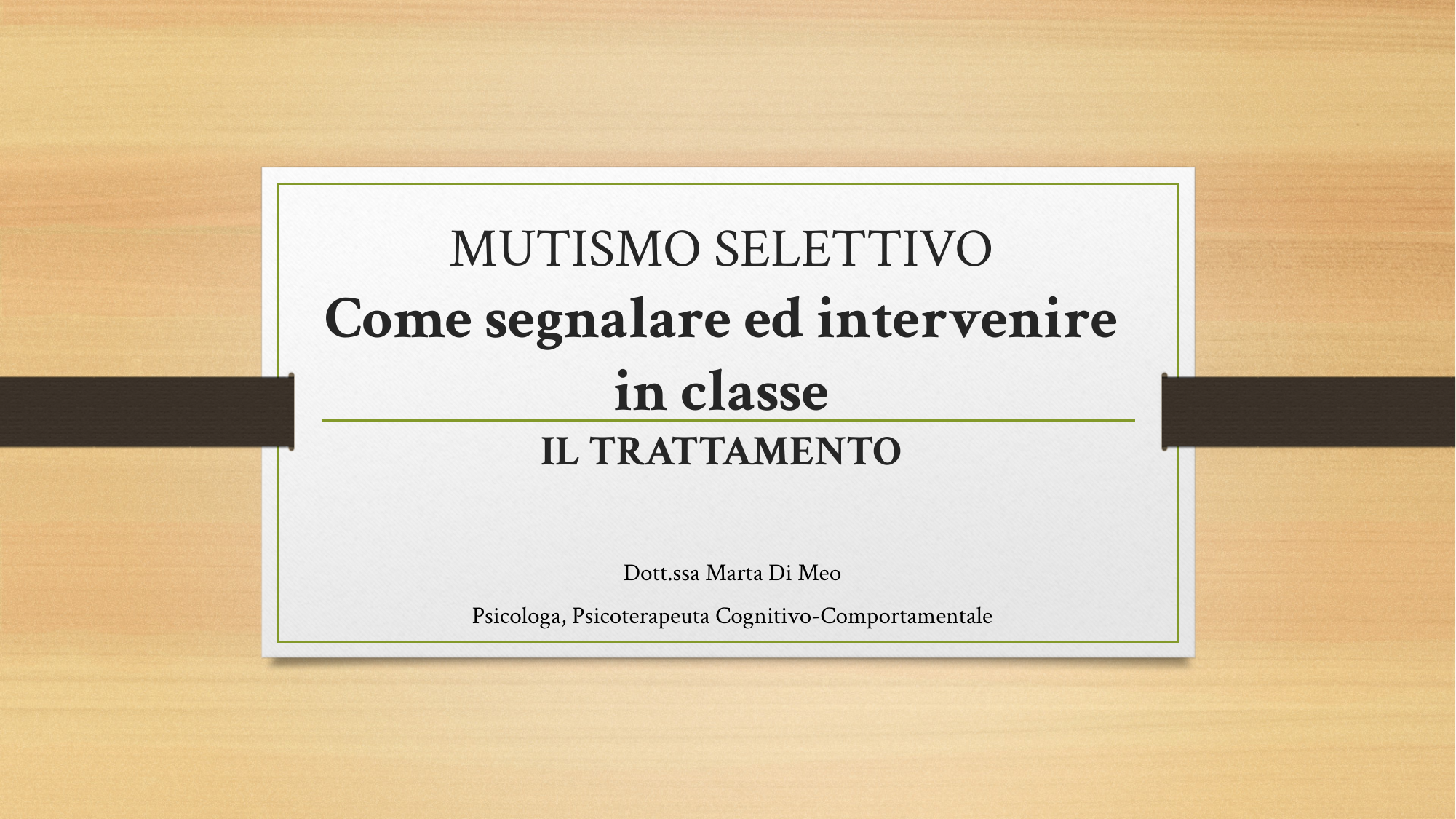

# MUTISMO SELETTIVO Come segnalare ed intervenire in classe IL TRATTAMENTO
Dott.ssa Marta Di Meo
Psicologa, Psicoterapeuta Cognitivo-Comportamentale